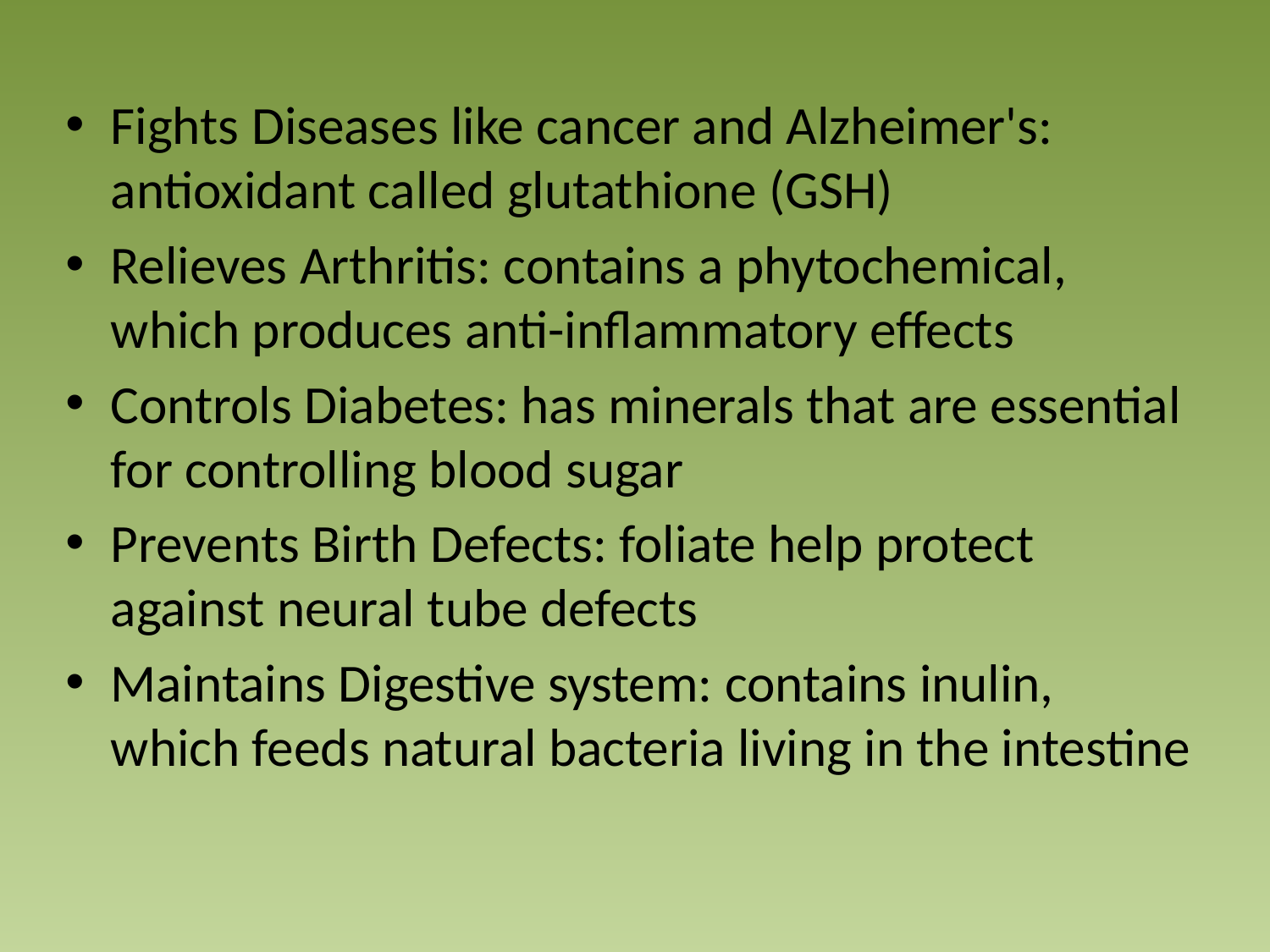

Fights Diseases like cancer and Alzheimer's: antioxidant called glutathione (GSH)
Relieves Arthritis: contains a phytochemical, which produces anti-inflammatory effects
Controls Diabetes: has minerals that are essential for controlling blood sugar
Prevents Birth Defects: foliate help protect against neural tube defects
Maintains Digestive system: contains inulin, which feeds natural bacteria living in the intestine